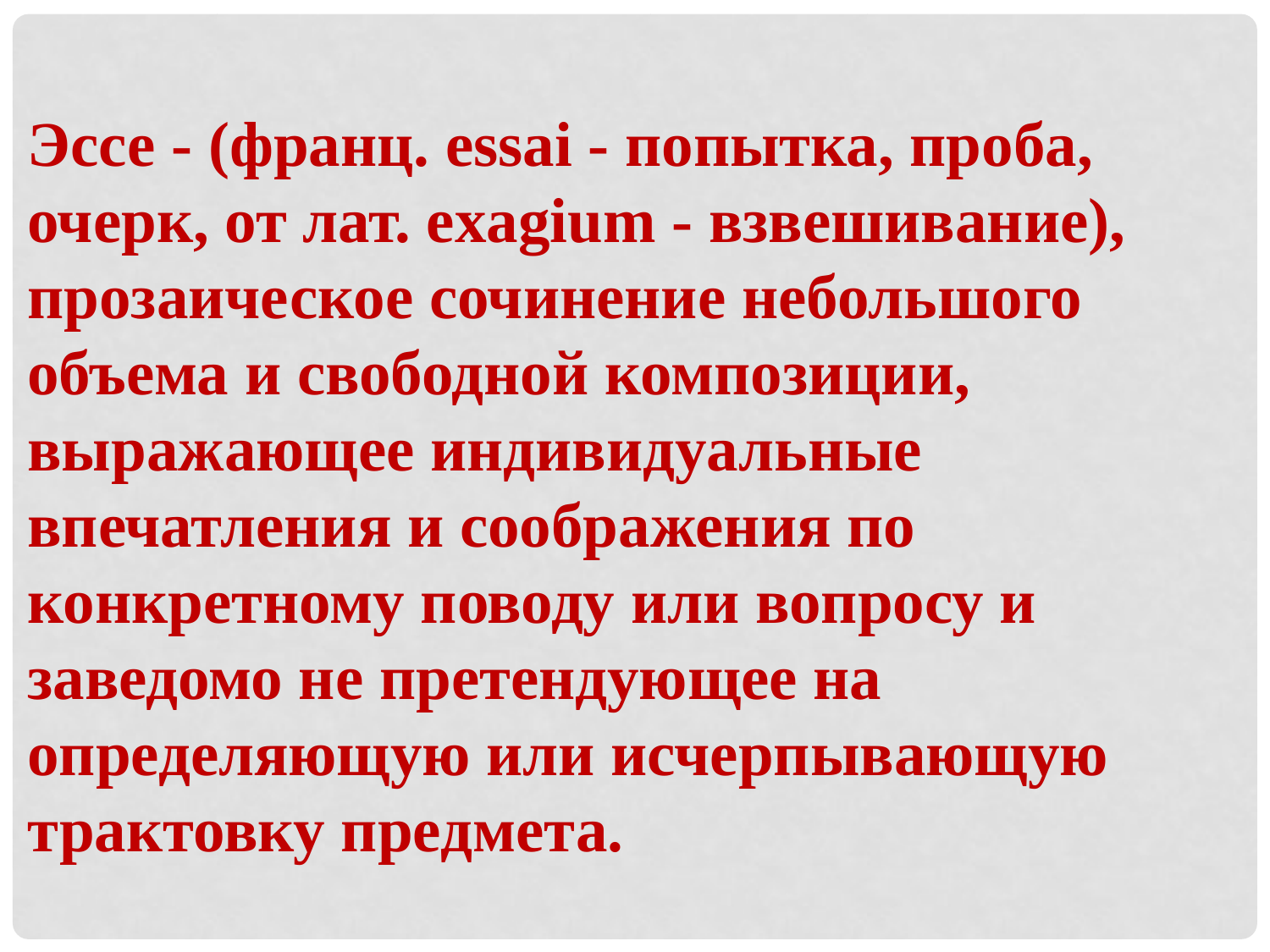

Эссе - (франц. essai - попытка, проба, очерк, от лат. exagium - взвешивание), прозаическое сочинение небольшого объема и свободной композиции, выражающее индивидуальные впечатления и соображения по конкретному поводу или вопросу и заведомо не претендующее на определяющую или исчерпывающую трактовку предмета.